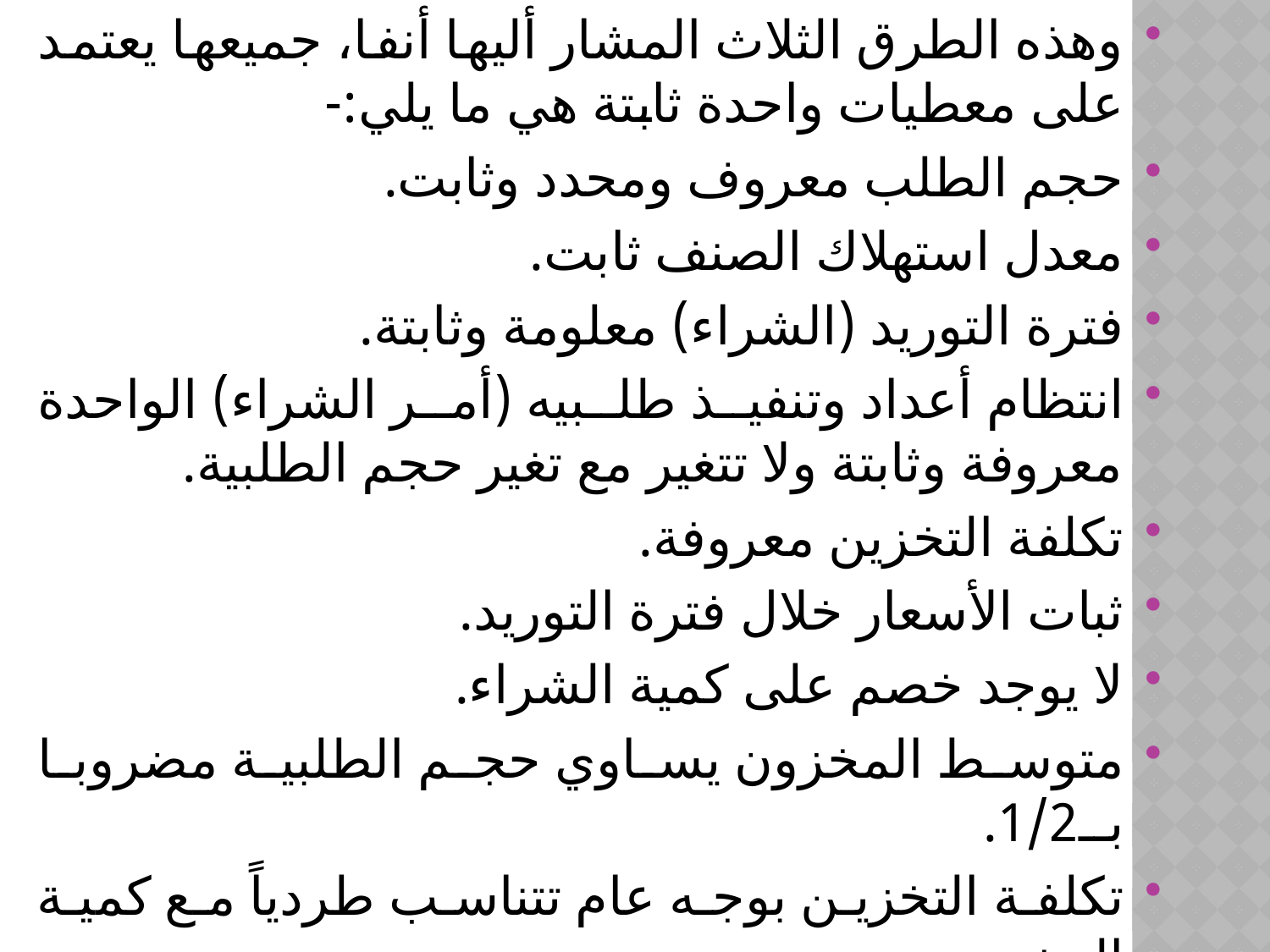

وهذه الطرق الثلاث المشار أليها أنفا، جميعها يعتمد على معطيات واحدة ثابتة هي ما يلي:-
حجم الطلب معروف ومحدد وثابت.
معدل استهلاك الصنف ثابت.
فترة التوريد (الشراء) معلومة وثابتة.
انتظام أعداد وتنفيذ طلبيه (أمر الشراء) الواحدة معروفة وثابتة ولا تتغير مع تغير حجم الطلبية.
تكلفة التخزين معروفة.
ثبات الأسعار خلال فترة التوريد.
لا يوجد خصم على كمية الشراء.
متوسط المخزون يساوي حجم الطلبية مضروبا بــ1/2.
تكلفة التخزين بوجه عام تتناسب طردياً مع كمية المخزون.